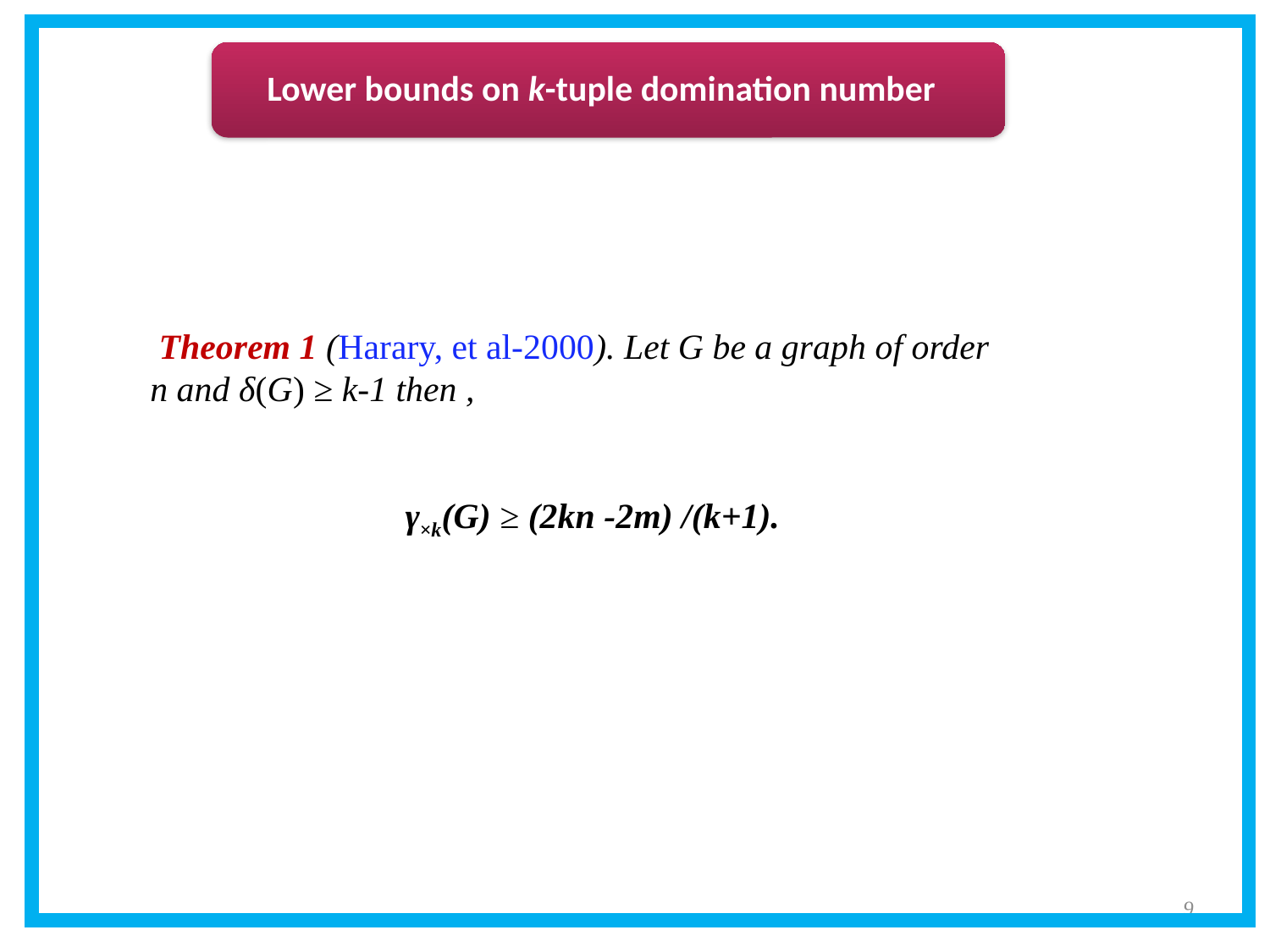

Lower bounds on k-tuple domination number
 Theorem 1 (Harary, et al-2000). Let G be a graph of order n and δ(G) ≥ k-1 then ,

γ×k(G) ≥ (2kn -2m) /(k+1).
9